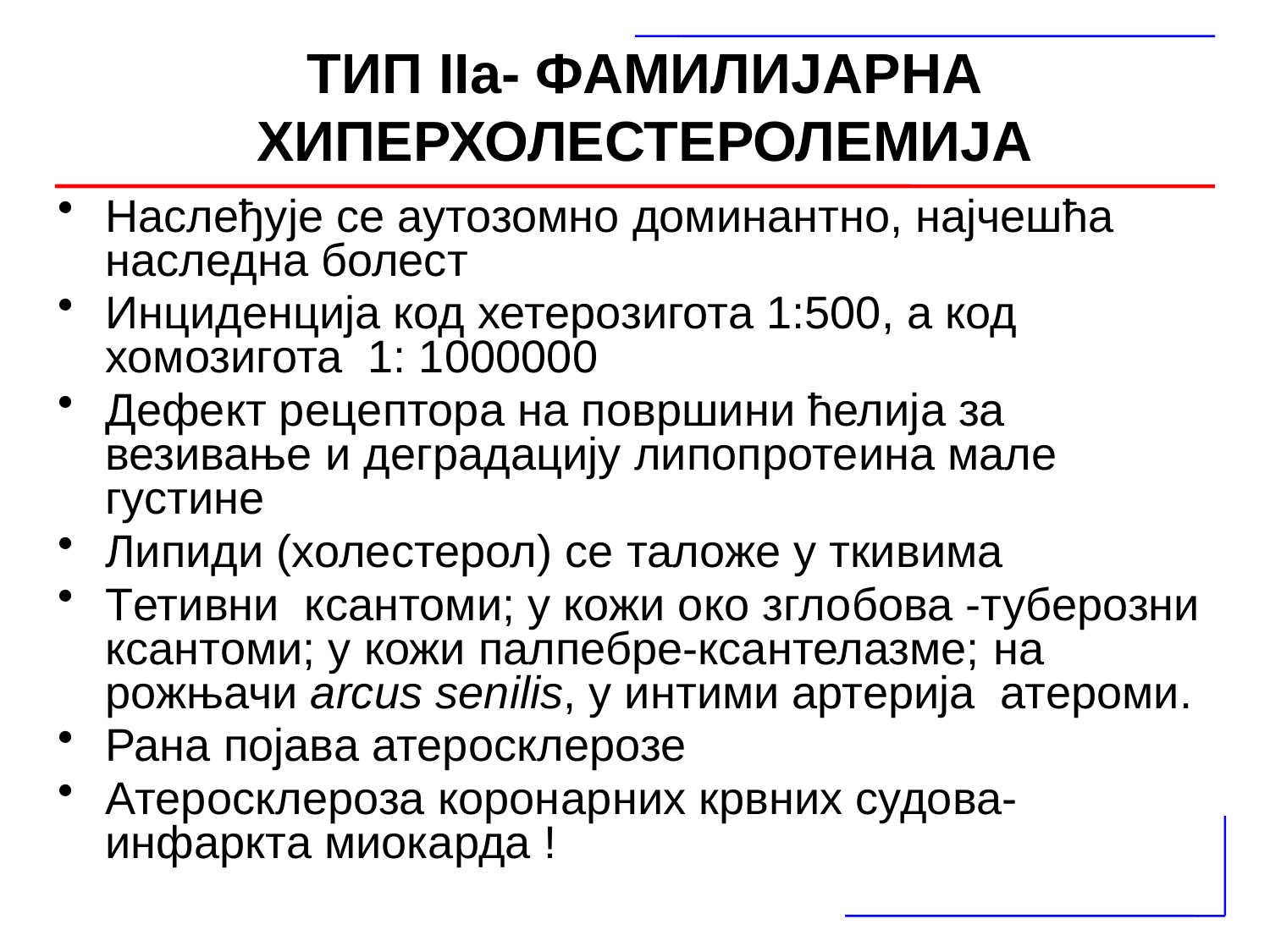

ТИП IIа- ФАМИЛИЈАРНА ХИПЕРХОЛЕСТЕРОЛЕМИЈА
Наслеђује се аутозомно доминантно, најчешћа наследна болест
Инциденција код хетерозигота 1:500, а код хомозигота  1: 1000000
Дефект рецептора на површини ћелија за везивање и деградацију липопротеина мале густине
Липиди (холестерол) се таложе у ткивима
Тетивни  ксантоми; у кожи око зглобова -туберозни ксантоми; у кожи палпебре-ксантелазме; на рожњачи arcus senilis, у интими артерија  атероми.
Рана појава атеросклерозе
Атеросклероза коронарних крвних судова- инфаркта миокарда !